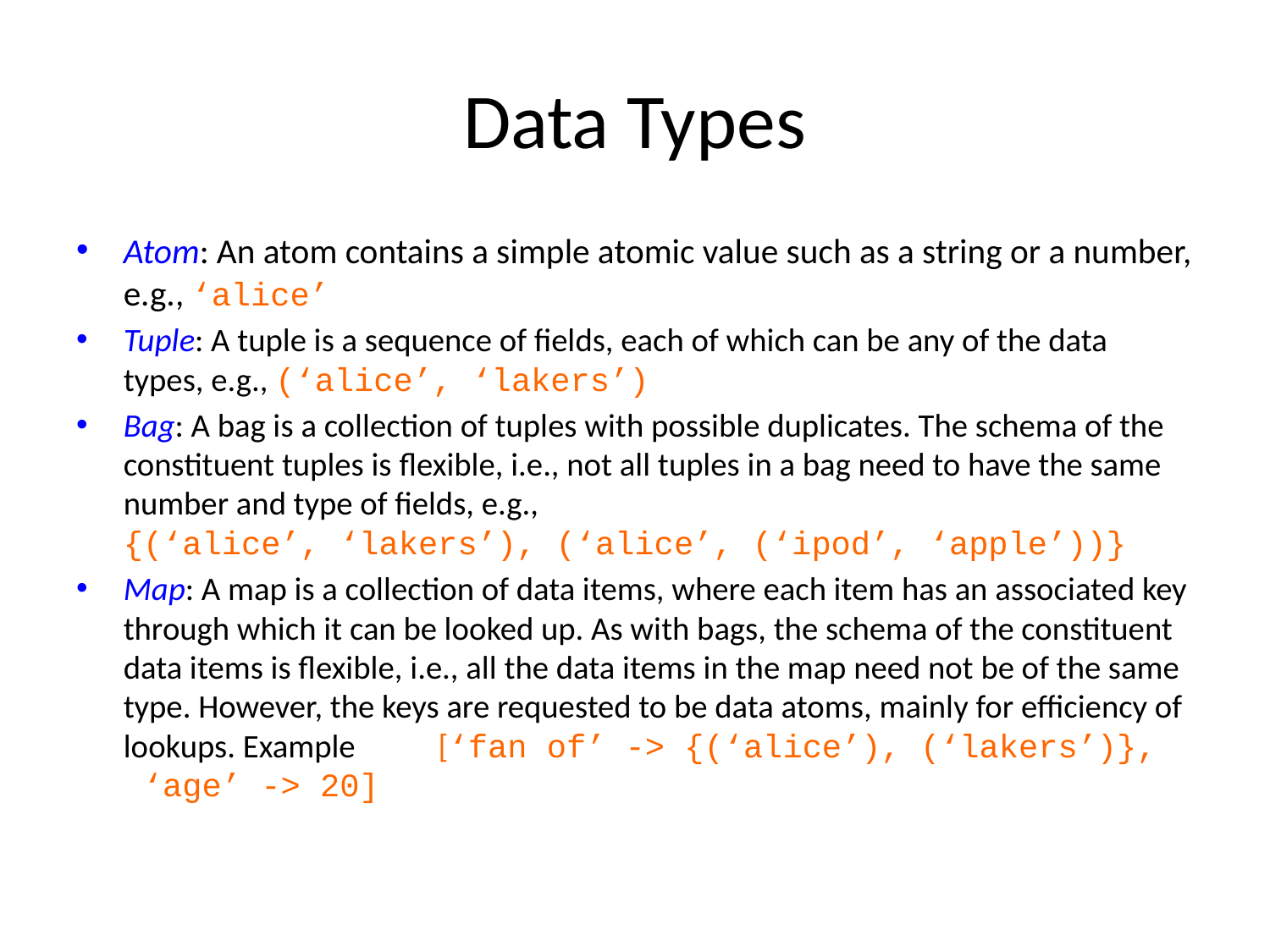

# Data Types
Atom: An atom contains a simple atomic value such as a string or a number, e.g., ‘alice’
Tuple: A tuple is a sequence of fields, each of which can be any of the data types, e.g., (‘alice’, ‘lakers’)
Bag: A bag is a collection of tuples with possible duplicates. The schema of the constituent tuples is flexible, i.e., not all tuples in a bag need to have the same number and type of fields, e.g.,
{(‘alice’, ‘lakers’), (‘alice’, (‘ipod’, ‘apple’))}
Map: A map is a collection of data items, where each item has an associated key through which it can be looked up. As with bags, the schema of the constituent data items is flexible, i.e., all the data items in the map need not be of the same type. However, the keys are requested to be data atoms, mainly for efficiency of lookups. Example 	[‘fan of’ -> {(‘alice’), (‘lakers’)},
 ‘age’ -> 20]